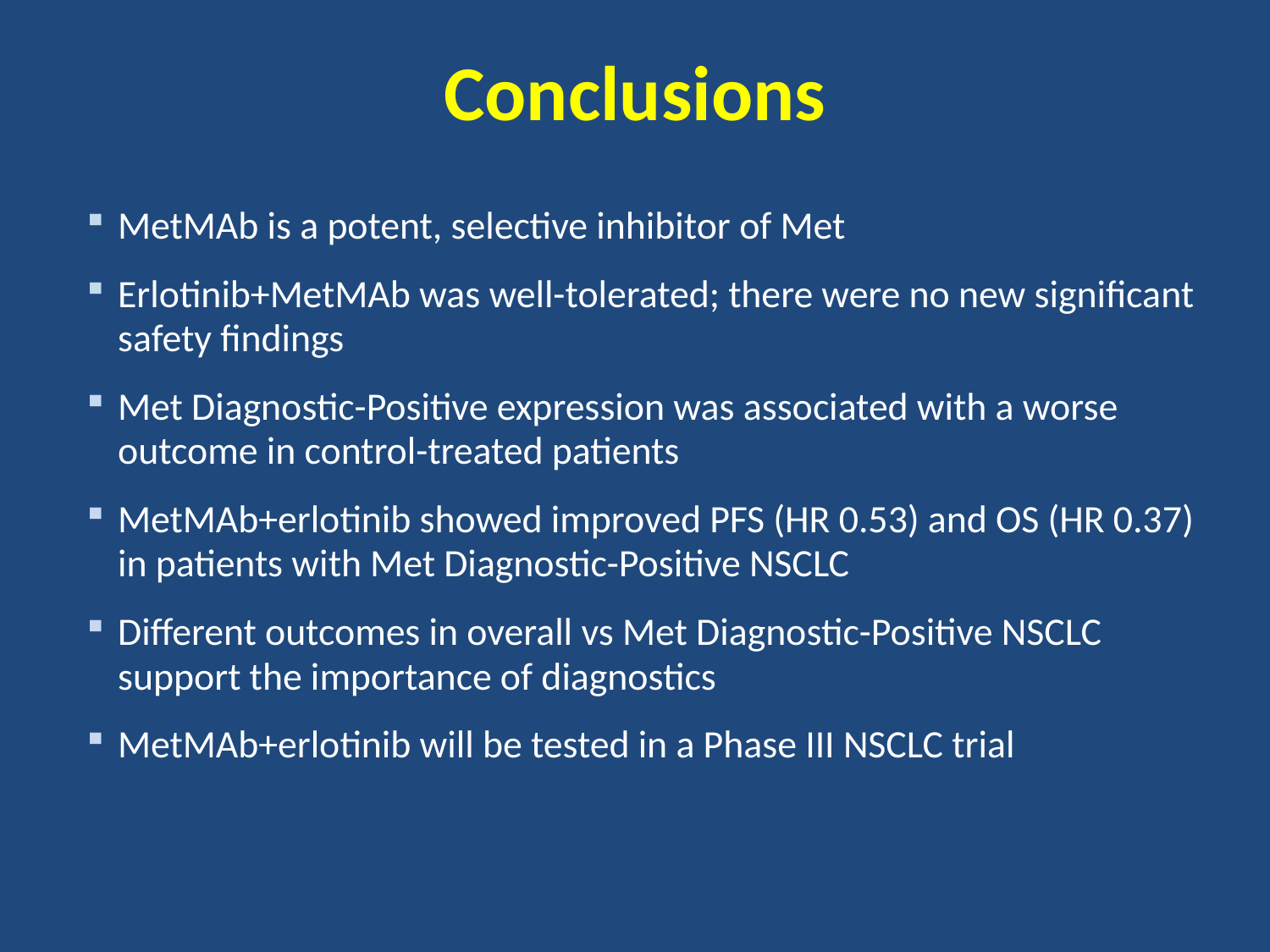

# Conclusions

MetMAb is a potent, selective inhibitor of Met
Erlotinib+MetMAb was well-tolerated; there were no new significant
safety findings
Met Diagnostic-Positive expression was associated with a worse outcome in control-treated patients
MetMAb+erlotinib showed improved PFS (HR 0.53) and OS (HR 0.37) in patients with Met Diagnostic-Positive NSCLC
Different outcomes in overall vs Met Diagnostic-Positive NSCLC support the importance of diagnostics
MetMAb+erlotinib will be tested in a Phase III NSCLC trial